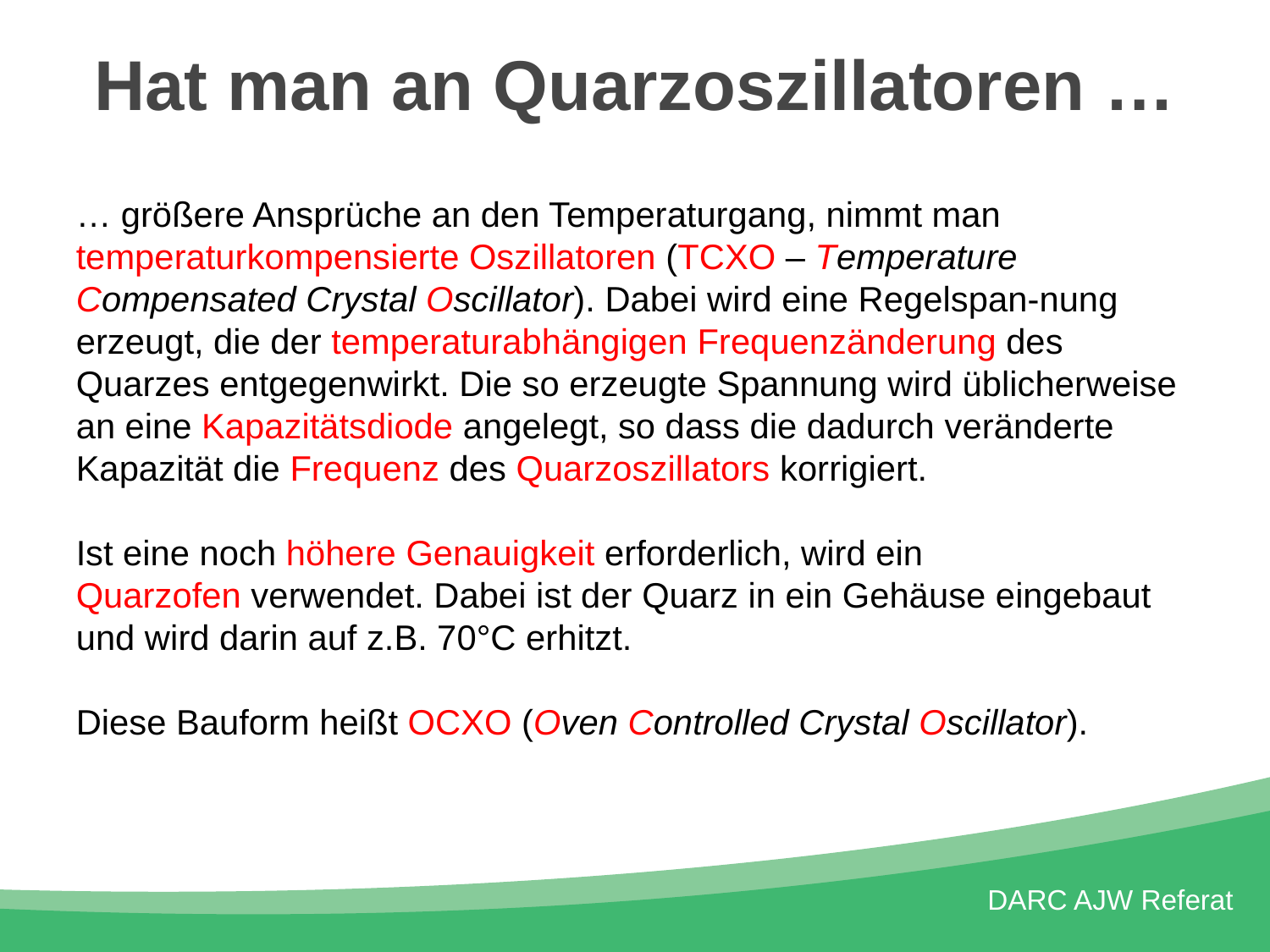

# Hat man an Quarzoszillatoren …

… größere Ansprüche an den Temperaturgang, nimmt man temperaturkompensierte Oszillatoren (TCXO – Temperature Compensated Crystal Oscillator). Dabei wird eine Regelspan-nung erzeugt, die der temperaturabhängigen Frequenzänderung des Quarzes entgegenwirkt. Die so erzeugte Spannung wird üblicherweise an eine Kapazitätsdiode angelegt, so dass die dadurch veränderte Kapazität die Frequenz des Quarzoszillators korrigiert.
Ist eine noch höhere Genauigkeit erforderlich, wird ein Quarzofen verwendet. Dabei ist der Quarz in ein Gehäuse eingebaut und wird darin auf z.B. 70°C erhitzt.

Diese Bauform heißt OCXO (Oven Controlled Crystal Oscillator).